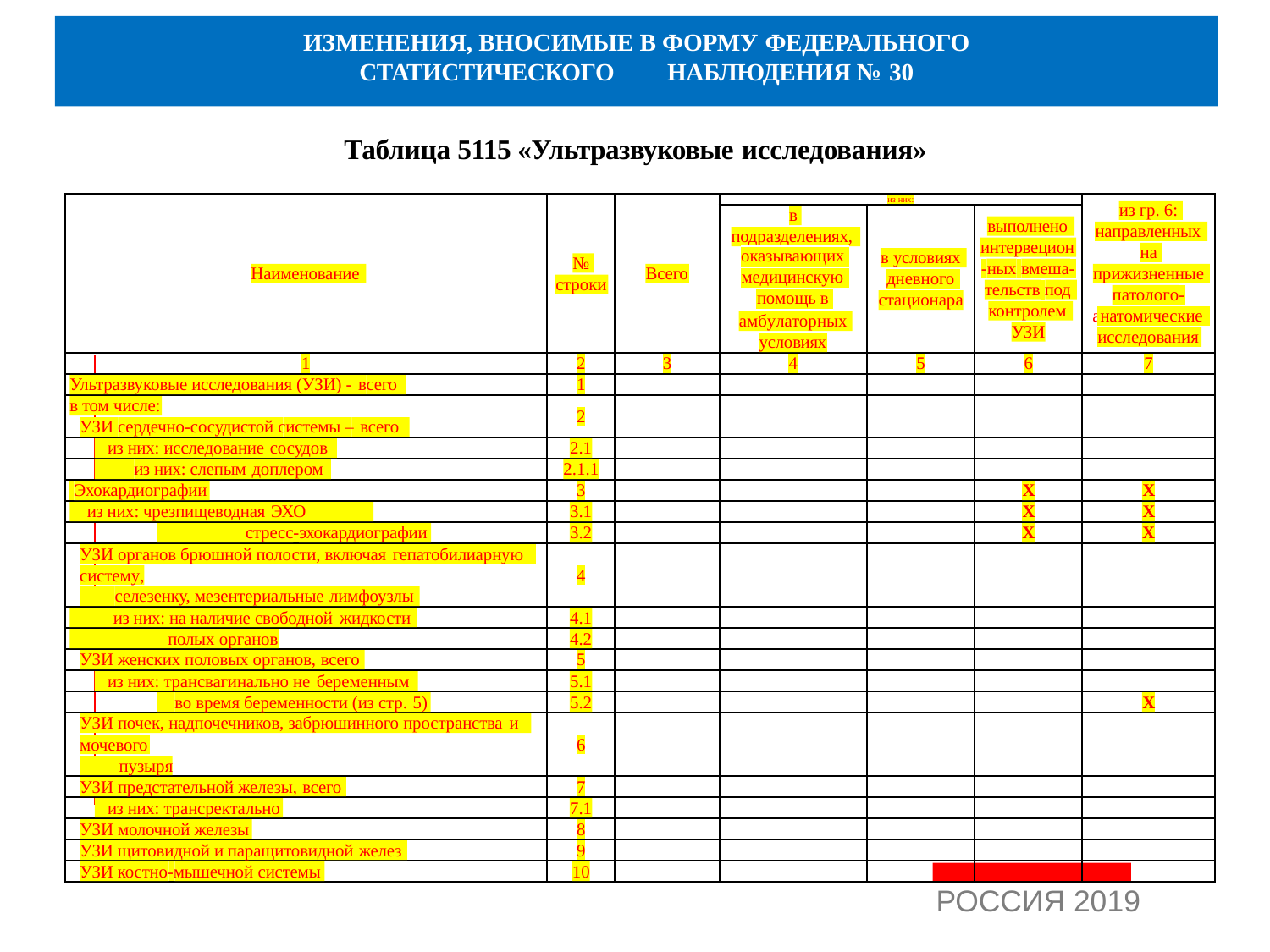

# ИЗМЕНЕНИЯ, ВНОСИМЫЕ В ФОРМУ ФЕДЕРАЛЬНОГО
СТАТИСТИЧЕСКОГО	НАБЛЮДЕНИЯ № 30
Таблица 5115 «Ультразвуковые исследования»
из них:

из гр. 6:
в

выполнено

направленных
подразделениях,

интервецион

на

в условиях
| оказывающих |  |  |
| --- | --- | --- |
| медицинскую |  |  |
|  | помощь в |  |

№
-ных вмеша-

прижизненные
Наименование
Всего

дневного

строки
тельств под

патолого-

стационара

контролем
а
натомические
амбулаторных

УЗИ

исследования
условиях

1
2
3
4
5
6
7

Ультразвуковые исследования (УЗИ) - всего
1

в том числе:

2

УЗИ сердечно-сосудистой системы – всего

из них: исследование сосудов
2.1

из них: слепым доплером
2.1.1

Эхокардиографии
3
Х
Х

из них: чрезпищеводная ЭХО
3.1
Х
Х

стресс-эхокардиографии
3.2
Х
Х

УЗИ органов брюшной полости, включая гепатобилиарную

систему,
4

селезенку, мезентериальные лимфоузлы

из них: на наличие свободной жидкости
4.1

полых органов
4.2

УЗИ женских половых органов, всего
5

из них: трансвагинально не беременным
5.1

во время беременности (из стр. 5)
5.2
Х

УЗИ почек, надпочечников, забрюшинного пространства и

мочевого
6

пузыря

УЗИ предстательной железы, всего
7

из них: трансректально
7.1

УЗИ молочной железы
8

УЗИ щитовидной и паращитовидной желез
9

УЗИ костно-мышечной системы
10

РОССИЯ 2019